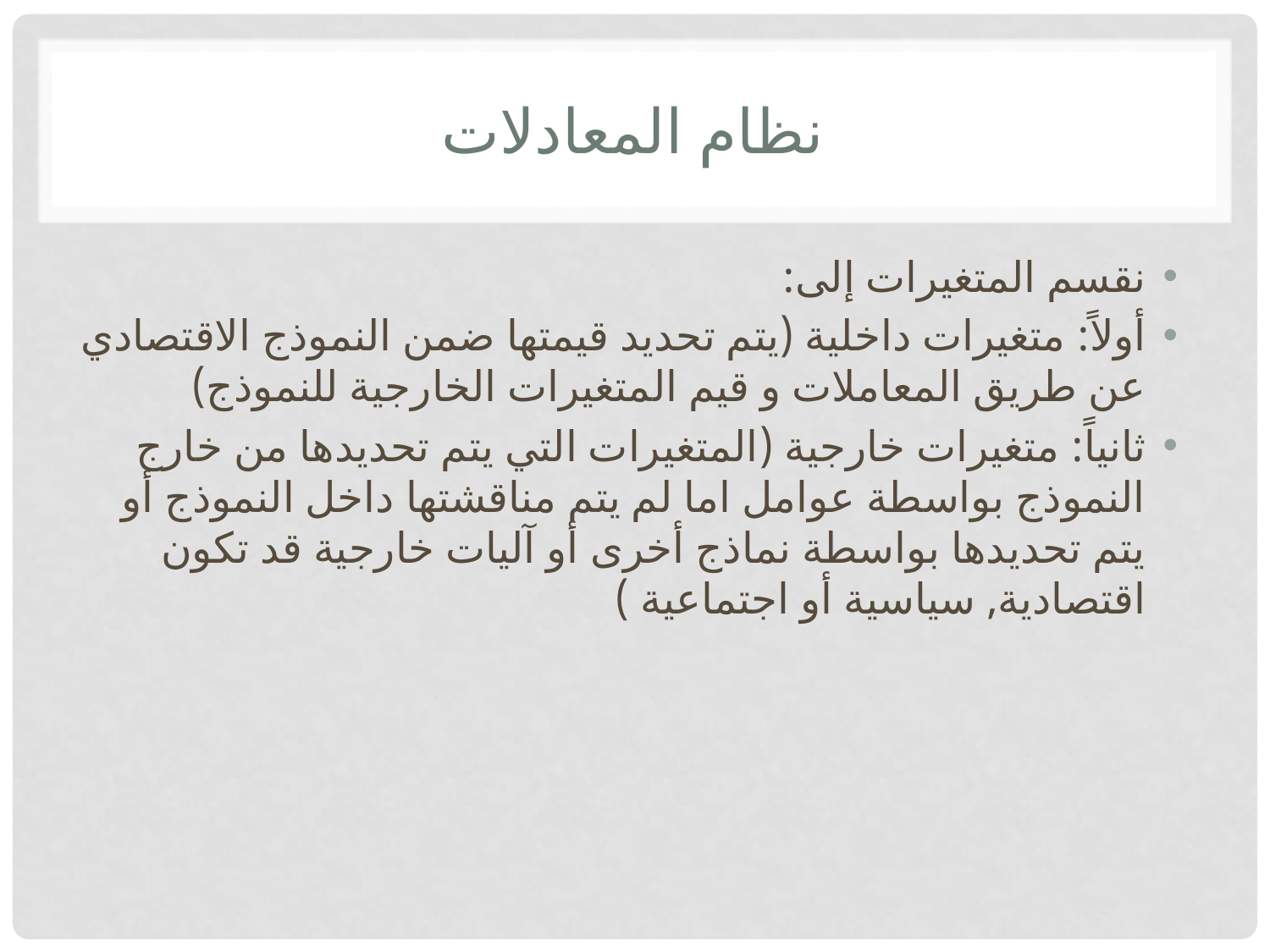

# نظام المعادلات
نقسم المتغيرات إلى:
أولاً: متغيرات داخلية (يتم تحديد قيمتها ضمن النموذج الاقتصادي عن طريق المعاملات و قيم المتغيرات الخارجية للنموذج)
ثانياً: متغيرات خارجية (المتغيرات التي يتم تحديدها من خارج النموذج بواسطة عوامل اما لم يتم مناقشتها داخل النموذج أو يتم تحديدها بواسطة نماذج أخرى أو آليات خارجية قد تكون اقتصادية, سياسية أو اجتماعية )